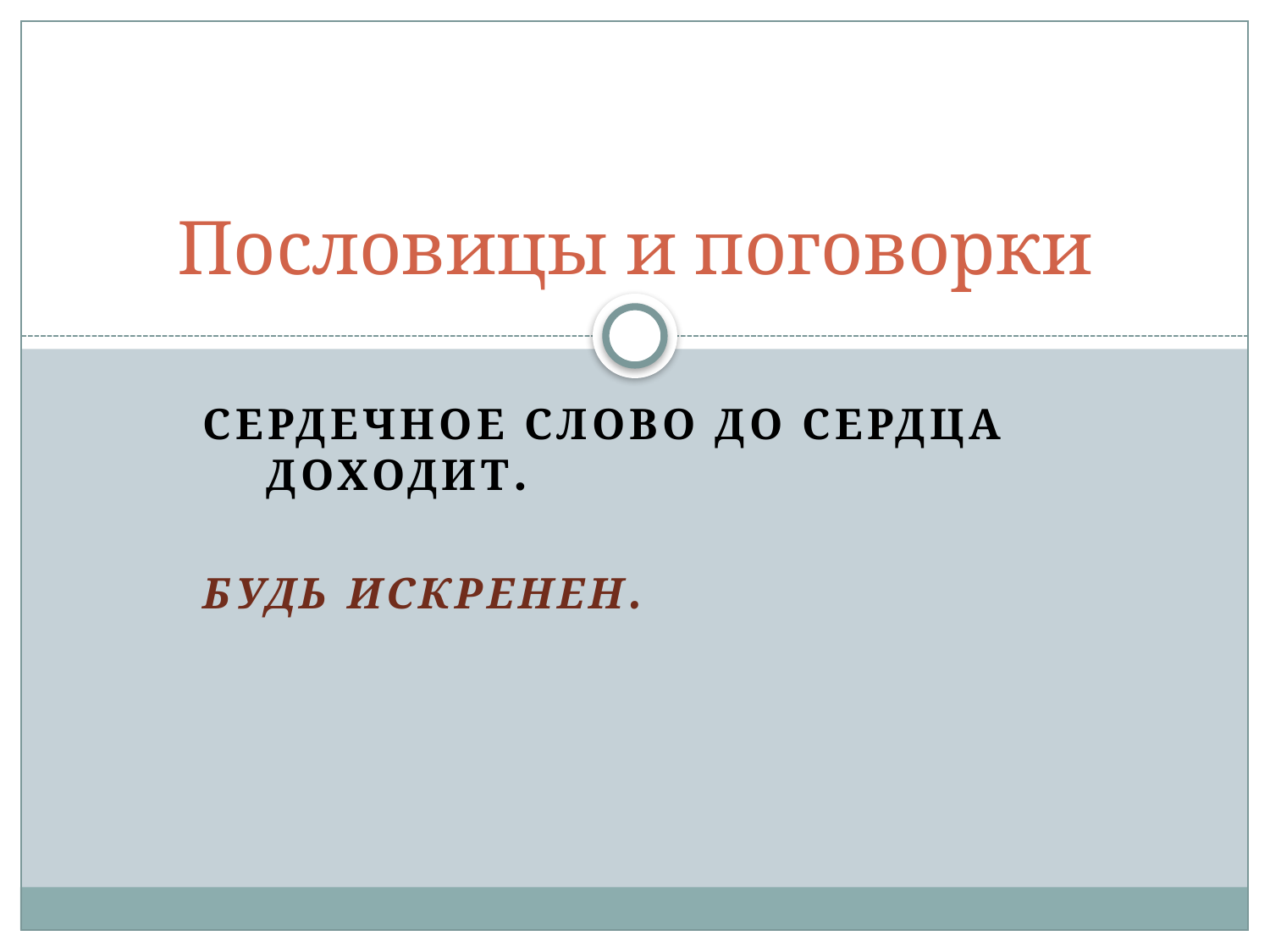

# Пословицы и поговорки
Сердечное слово до сердца доходит.

Будь искренен.